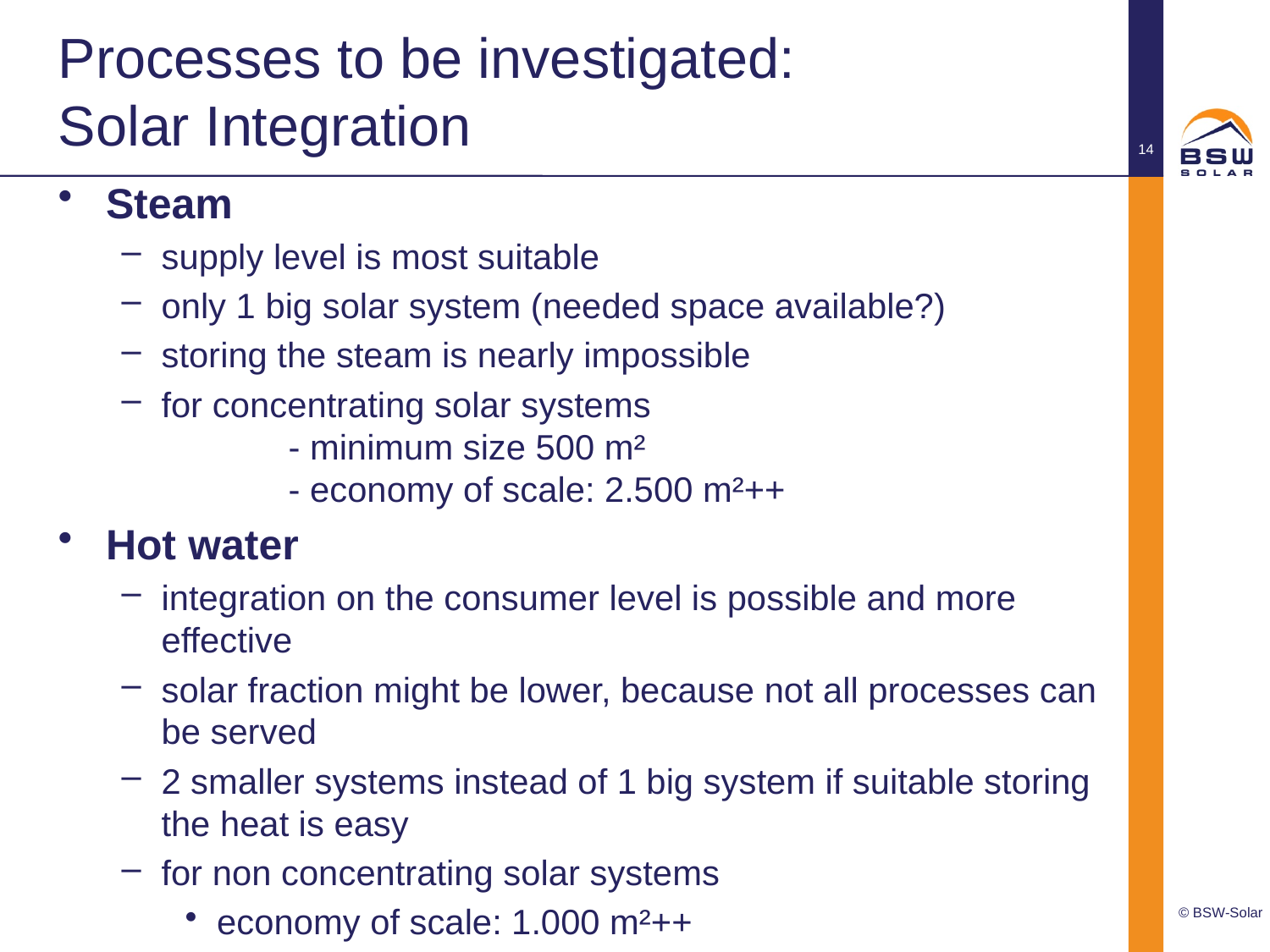

# Processes to be investigated: Solar Integration
14
Steam
supply level is most suitable
only 1 big solar system (needed space available?)
storing the steam is nearly impossible
for concentrating solar systems
	- minimum size 500 m²
	- economy of scale: 2.500 m²++
Hot water
integration on the consumer level is possible and more effective
solar fraction might be lower, because not all processes can be served
2 smaller systems instead of 1 big system if suitable storing the heat is easy
for non concentrating solar systems
economy of scale: 1.000 m²++
© BSW-Solar